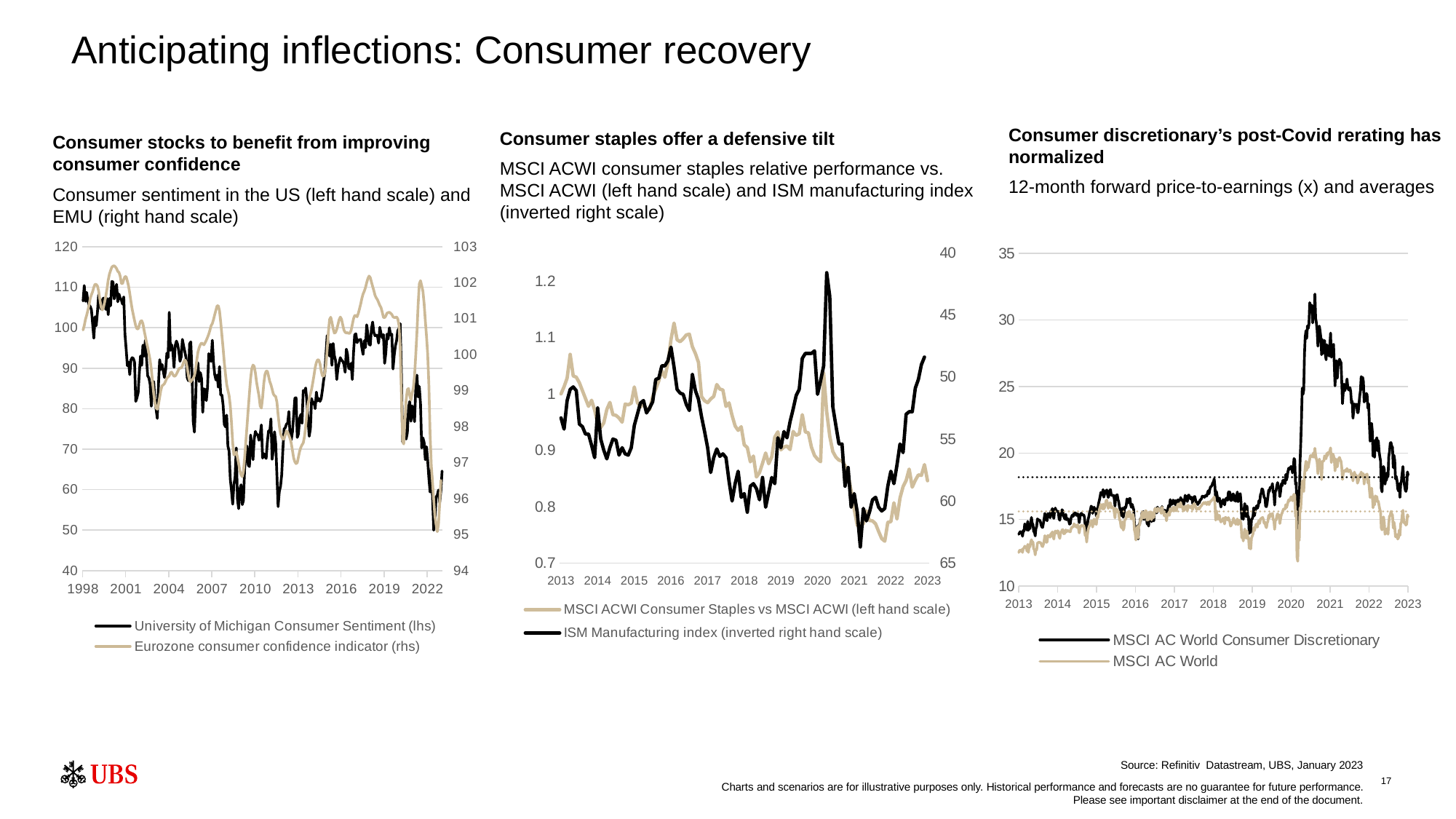

# Anticipating inflections: Consumer recovery
Consumer discretionary’s post-Covid rerating has normalized
12-month forward price-to-earnings (x) and averages
Consumer staples offer a defensive tilt
MSCI ACWI consumer staples relative performance vs. MSCI ACWI (left hand scale) and ISM manufacturing index (inverted right scale)
Consumer stocks to benefit from improving consumer confidence
Consumer sentiment in the US (left hand scale) and EMU (right hand scale)

### Chart

| Category | University of Michigan Consumer Sentiment (lhs) | Eurozone consumer confidence indicator (rhs) |
|---|---|---|
| 35814 | 106.6 | 100.6869 |
| 35845 | 110.4 | 100.8068 |
| 35873 | 106.5 | 100.9804 |
| 35904 | 108.7 | 101.0945 |
| 35934 | 106.5 | 101.2324 |
| 35965 | 105.6 | 101.384 |
| 35995 | 105.2 | 101.5706 |
| 36026 | 104.4 | 101.6641 |
| 36057 | 100.9 | 101.7531 |
| 36087 | 97.4 | 101.8749 |
| 36118 | 102.7 | 101.9554 |
| 36148 | 100.5 | 101.9495 |
| 36179 | 103.9 | 101.9063 |
| 36210 | 108.1 | 101.7705 |
| 36238 | 105.7 | 101.5427 |
| 36269 | 104.6 | 101.3278 |
| 36299 | 106.8 | 101.2425 |
| 36330 | 107.3 | 101.31 |
| 36360 | 106.0 | 101.4583 |
| 36391 | 104.5 | 101.6272 |
| 36422 | 107.2 | 101.8237 |
| 36452 | 103.2 | 102.0696 |
| 36483 | 107.2 | 102.2339 |
| 36513 | 105.4 | 102.3399 |
| 36544 | 111.4 | 102.43 |
| 36575 | 111.3 | 102.4596 |
| 36604 | 107.1 | 102.4692 |
| 36635 | 109.2 | 102.4382 |
| 36665 | 110.7 | 102.3916 |
| 36696 | 106.4 | 102.3146 |
| 36726 | 108.3 | 102.2867 |
| 36757 | 107.3 | 102.1802 |
| 36788 | 106.8 | 101.9791 |
| 36818 | 105.8 | 101.9731 |
| 36849 | 107.6 | 102.0856 |
| 36879 | 98.4 | 102.1706 |
| 36910 | 94.7 | 102.162 |
| 36941 | 90.6 | 102.0473 |
| 36969 | 91.5 | 101.9048 |
| 37000 | 88.4 | 101.6984 |
| 37030 | 92.0 | 101.4785 |
| 37061 | 92.6 | 101.2678 |
| 37091 | 92.4 | 101.107 |
| 37122 | 91.5 | 100.9451 |
| 37153 | 81.8 | 100.8006 |
| 37183 | 82.7 | 100.7195 |
| 37214 | 83.9 | 100.7157 |
| 37244 | 88.8 | 100.8237 |
| 37275 | 93.0 | 100.9274 |
| 37306 | 90.7 | 100.9431 |
| 37334 | 95.7 | 100.8615 |
| 37365 | 93.0 | 100.6736 |
| 37395 | 96.9 | 100.5105 |
| 37426 | 92.4 | 100.3369 |
| 37456 | 88.1 | 100.201 |
| 37487 | 87.6 | 100.0302 |
| 37518 | 86.1 | 99.8541 |
| 37548 | 80.6 | 99.5971 |
| 37579 | 84.2 | 99.2544 |
| 37609 | 86.7 | 98.9162 |
| 37640 | 82.4 | 98.6741 |
| 37671 | 79.9 | 98.5223 |
| 37699 | 77.6 | 98.4841 |
| 37730 | 86.0 | 98.6174 |
| 37760 | 92.1 | 98.8205 |
| 37791 | 89.7 | 99.0187 |
| 37821 | 90.9 | 99.1363 |
| 37852 | 89.3 | 99.1595 |
| 37883 | 87.7 | 99.1941 |
| 37913 | 89.6 | 99.2675 |
| 37944 | 93.7 | 99.3522 |
| 37974 | 92.6 | 99.3796 |
| 38005 | 103.8 | 99.4174 |
| 38036 | 94.4 | 99.4967 |
| 38065 | 95.8 | 99.5158 |
| 38096 | 94.2 | 99.4524 |
| 38126 | 90.2 | 99.402 |
| 38157 | 95.6 | 99.409 |
| 38187 | 96.7 | 99.4589 |
| 38218 | 95.9 | 99.5291 |
| 38249 | 94.2 | 99.5977 |
| 38279 | 91.7 | 99.6309 |
| 38310 | 92.8 | 99.6314 |
| 38340 | 97.1 | 99.6922 |
| 38371 | 95.5 | 99.7925 |
| 38402 | 94.1 | 99.8532 |
| 38430 | 92.6 | 99.8113 |
| 38461 | 87.7 | 99.6465 |
| 38491 | 86.9 | 99.423 |
| 38522 | 96.0 | 99.2799 |
| 38552 | 96.5 | 99.2469 |
| 38583 | 89.1 | 99.3005 |
| 38614 | 76.9 | 99.3387 |
| 38644 | 74.2 | 99.4183 |
| 38675 | 81.6 | 99.5713 |
| 38705 | 91.5 | 99.8416 |
| 38736 | 91.2 | 100.0739 |
| 38767 | 86.7 | 100.1963 |
| 38795 | 88.9 | 100.2791 |
| 38826 | 87.4 | 100.3249 |
| 38856 | 79.1 | 100.302 |
| 38887 | 84.9 | 100.2738 |
| 38917 | 84.7 | 100.3339 |
| 38948 | 82.0 | 100.4018 |
| 38979 | 85.4 | 100.4825 |
| 39009 | 93.6 | 100.5701 |
| 39040 | 92.1 | 100.683 |
| 39070 | 91.7 | 100.8056 |
| 39101 | 96.9 | 100.8626 |
| 39132 | 91.3 | 100.9748 |
| 39160 | 88.4 | 101.1111 |
| 39191 | 87.1 | 101.2382 |
| 39221 | 88.3 | 101.3588 |
| 39252 | 85.3 | 101.3554 |
| 39282 | 90.4 | 101.2194 |
| 39313 | 83.4 | 100.908 |
| 39344 | 83.4 | 100.5395 |
| 39374 | 80.9 | 100.1799 |
| 39405 | 76.1 | 99.7757 |
| 39435 | 75.5 | 99.4549 |
| 39466 | 78.4 | 99.1746 |
| 39497 | 70.8 | 99.013 |
| 39526 | 69.5 | 98.8671 |
| 39557 | 62.6 | 98.5856 |
| 39587 | 59.8 | 98.115 |
| 39618 | 56.4 | 97.5477 |
| 39648 | 61.2 | 97.215 |
| 39679 | 63.0 | 97.2352 |
| 39710 | 70.3 | 97.294 |
| 39740 | 57.6 | 97.1476 |
| 39771 | 55.3 | 96.9717 |
| 39801 | 60.1 | 96.7799 |
| 39832 | 61.2 | 96.6585 |
| 39863 | 56.3 | 96.6084 |
| 39891 | 57.3 | 96.7543 |
| 39922 | 65.1 | 97.1327 |
| 39952 | 68.7 | 97.5751 |
| 39983 | 70.8 | 98.0281 |
| 40013 | 66.0 | 98.4892 |
| 40044 | 65.7 | 98.9322 |
| 40075 | 73.5 | 99.3404 |
| 40105 | 70.6 | 99.6136 |
| 40136 | 67.4 | 99.712 |
| 40166 | 72.5 | 99.6745 |
| 40197 | 74.4 | 99.491 |
| 40228 | 73.6 | 99.2272 |
| 40256 | 73.6 | 99.0338 |
| 40287 | 72.2 | 98.857 |
| 40317 | 73.6 | 98.5737 |
| 40348 | 76.0 | 98.5178 |
| 40378 | 67.8 | 98.8029 |
| 40409 | 68.9 | 99.2039 |
| 40440 | 68.2 | 99.4534 |
| 40470 | 67.7 | 99.5398 |
| 40501 | 71.6 | 99.5445 |
| 40531 | 74.5 | 99.4104 |
| 40562 | 74.2 | 99.2571 |
| 40593 | 77.5 | 99.166 |
| 40621 | 67.5 | 99.0423 |
| 40652 | 69.8 | 98.9099 |
| 40682 | 74.3 | 98.8608 |
| 40713 | 71.5 | 98.8377 |
| 40743 | 63.7 | 98.6836 |
| 40774 | 55.8 | 98.3392 |
| 40805 | 59.5 | 98.0264 |
| 40835 | 60.8 | 97.8065 |
| 40866 | 63.7 | 97.7192 |
| 40896 | 69.9 | 97.6522 |
| 40927 | 75.0 | 97.6625 |
| 40958 | 75.3 | 97.7805 |
| 40987 | 76.2 | 97.8839 |
| 41018 | 76.4 | 97.8415 |
| 41048 | 79.3 | 97.7587 |
| 41079 | 73.2 | 97.671 |
| 41109 | 72.3 | 97.5394 |
| 41140 | 74.3 | 97.338 |
| 41171 | 78.3 | 97.1276 |
| 41201 | 82.6 | 97.0243 |
| 41232 | 82.7 | 96.9733 |
| 41262 | 72.9 | 96.9976 |
| 41293 | 73.8 | 97.1619 |
| 41324 | 77.6 | 97.3156 |
| 41352 | 78.6 | 97.4229 |
| 41383 | 76.4 | 97.4962 |
| 41413 | 84.5 | 97.5477 |
| 41444 | 84.1 | 97.7193 |
| 41474 | 85.1 | 97.9985 |
| 41505 | 82.1 | 98.3376 |
| 41536 | 77.5 | 98.6367 |
| 41566 | 73.2 | 98.7826 |
| 41597 | 75.1 | 98.9026 |
| 41627 | 82.5 | 99.0442 |
| 41658 | 81.2 | 99.2298 |
| 41689 | 81.6 | 99.4312 |
| 41717 | 80.0 | 99.6462 |
| 41748 | 84.1 | 99.7843 |
| 41778 | 81.9 | 99.8592 |
| 41809 | 82.5 | 99.8507 |
| 41839 | 81.8 | 99.7462 |
| 41870 | 82.5 | 99.5492 |
| 41901 | 84.6 | 99.4127 |
| 41931 | 86.9 | 99.4001 |
| 41962 | 88.8 | 99.4759 |
| 41992 | 93.6 | 99.7219 |
| 42023 | 98.1 | 100.1453 |
| 42054 | 95.4 | 100.6361 |
| 42082 | 93.0 | 100.9807 |
| 42113 | 95.9 | 101.0395 |
| 42143 | 90.7 | 100.8982 |
| 42174 | 96.1 | 100.7206 |
| 42204 | 93.1 | 100.5996 |
| 42235 | 91.9 | 100.6181 |
| 42266 | 87.2 | 100.7082 |
| 42296 | 90.0 | 100.8365 |
| 42327 | 91.3 | 100.9718 |
| 42357 | 92.6 | 101.0446 |
| 42388 | 92.0 | 100.9862 |
| 42419 | 91.7 | 100.8302 |
| 42448 | 91.0 | 100.6841 |
| 42479 | 89.0 | 100.623 |
| 42509 | 94.7 | 100.6033 |
| 42540 | 93.5 | 100.6107 |
| 42570 | 90.0 | 100.5928 |
| 42601 | 89.8 | 100.5972 |
| 42632 | 91.2 | 100.673 |
| 42662 | 87.2 | 100.8374 |
| 42693 | 93.8 | 100.9994 |
| 42723 | 98.2 | 101.0872 |
| 42754 | 98.5 | 101.089 |
| 42785 | 96.3 | 101.0534 |
| 42813 | 96.9 | 101.145 |
| 42844 | 97.0 | 101.2732 |
| 42874 | 97.1 | 101.4078 |
| 42905 | 95.0 | 101.5669 |
| 42935 | 93.4 | 101.683 |
| 42966 | 96.8 | 101.7632 |
| 42997 | 95.1 | 101.8611 |
| 43027 | 100.7 | 101.9962 |
| 43058 | 98.5 | 102.114 |
| 43088 | 95.9 | 102.1844 |
| 43119 | 95.7 | 102.1414 |
| 43150 | 99.7 | 102.0166 |
| 43178 | 101.4 | 101.8953 |
| 43209 | 98.8 | 101.7787 |
| 43239 | 98.0 | 101.6477 |
| 43270 | 98.2 | 101.5787 |
| 43300 | 97.9 | 101.5264 |
| 43331 | 96.2 | 101.4502 |
| 43362 | 100.1 | 101.3666 |
| 43392 | 98.6 | 101.3094 |
| 43423 | 97.5 | 101.1803 |
| 43453 | 98.3 | 101.0388 |
| 43484 | 91.2 | 101.028 |
| 43515 | 93.8 | 101.0788 |
| 43543 | 98.4 | 101.1543 |
| 43574 | 97.2 | 101.1694 |
| 43604 | 100.0 | 101.1773 |
| 43635 | 98.2 | 101.1508 |
| 43665 | 98.4 | 101.1202 |
| 43696 | 89.8 | 101.0535 |
| 43727 | 93.2 | 101.0333 |
| 43757 | 95.5 | 101.0321 |
| 43788 | 96.8 | 101.0489 |
| 43818 | 99.3 | 100.994 |
| 43849 | 99.8 | 100.8181 |
| 43880 | 101.0 | 100.2174 |
| 43909 | 89.1 | 98.9262 |
| 43940 | 71.8 | 97.6084 |
| 43970 | 72.3 | 97.5196 |
| 44001 | 78.1 | 98.1864 |
| 44031 | 72.5 | 98.7477 |
| 44062 | 74.1 | 99.0331 |
| 44093 | 80.4 | 99.0597 |
| 44123 | 81.8 | 98.864 |
| 44154 | 76.9 | 98.7362 |
| 44184 | 80.7 | 98.9219 |
| 44215 | 79.0 | 99.0804 |
| 44246 | 76.8 | 99.4082 |
| 44274 | 84.9 | 99.9861 |
| 44305 | 88.3 | 100.6261 |
| 44335 | 82.9 | 101.399 |
| 44366 | 85.5 | 101.9656 |
| 44396 | 81.2 | 102.0548 |
| 44427 | 70.3 | 101.9161 |
| 44458 | 72.8 | 101.764 |
| 44488 | 71.7 | 101.4226 |
| 44519 | 67.4 | 100.943 |
| 44549 | 70.6 | 100.5082 |
| 44580 | 67.2 | 100.0109 |
| 44611 | 62.8 | 99.1386 |
| 44639 | 59.4 | 97.784 |
| 44670 | 65.2 | 96.9172 |
| 44700 | 58.4 | 96.4481 |
| 44731 | 50.0 | 95.977 |
| 44761 | 51.5 | 95.5253 |
| 44792 | 58.2 | 95.2795 |
| 44823 | 58.6 | 95.0823 |
| 44853 | 59.9 | 95.2898 |
| 44884 | 56.8 | 95.8623 |
| 44914 | 59.7 | 96.5066 |
| 44945 | 64.6 | None |
|  | None | None |
|  | None | None |
|  | None | None |

### Chart

| Category | MSCI AC World Consumer Discretionary | MSCI AC World |  |  |
|---|---|---|---|---|
| 41291 | 13.885 | 12.521 | 18.177753346080323 | 15.624575525812624 |
| 41298 | 13.999 | 12.671 | 18.177753346080323 | 15.624575525812624 |
| 41305 | 14.091 | 12.706 | 18.177753346080323 | 15.624575525812624 |
| 41312 | 13.978 | 12.624 | 18.177753346080323 | 15.624575525812624 |
| 41319 | 14.058 | 12.741 | 18.177753346080323 | 15.624575525812624 |
| 41326 | 13.743 | 12.524 | 18.177753346080323 | 15.624575525812624 |
| 41333 | 14.188 | 12.84 | 18.177753346080323 | 15.624575525812624 |
| 41340 | 14.12 | 12.84 | 18.177753346080323 | 15.624575525812624 |
| 41347 | 14.664 | 12.996 | 18.177753346080323 | 15.624575525812624 |
| 41354 | 14.594 | 12.906 | 18.177753346080323 | 15.624575525812624 |
| 41361 | 14.612 | 12.939 | 18.177753346080323 | 15.624575525812624 |
| 41368 | 14.203 | 12.62 | 18.177753346080323 | 15.624575525812624 |
| 41375 | 14.866 | 13.134 | 18.177753346080323 | 15.624575525812624 |
| 41382 | 14.191 | 12.53 | 18.177753346080323 | 15.624575525812624 |
| 41389 | 14.576 | 13.096 | 18.177753346080323 | 15.624575525812624 |
| 41396 | 14.309 | 12.934 | 18.177753346080323 | 15.624575525812624 |
| 41403 | 14.73 | 13.312 | 18.177753346080323 | 15.624575525812624 |
| 41410 | 15.156 | 13.478 | 18.177753346080323 | 15.624575525812624 |
| 41417 | 14.726 | 13.284 | 18.177753346080323 | 15.624575525812624 |
| 41424 | 14.636 | 13.297 | 18.177753346080323 | 15.624575525812624 |
| 41431 | 14.073 | 12.77 | 18.177753346080323 | 15.624575525812624 |
| 41438 | 14.072 | 12.753 | 18.177753346080323 | 15.624575525812624 |
| 41445 | 13.771 | 12.346 | 18.177753346080323 | 15.624575525812624 |
| 41452 | 14.32 | 12.74 | 18.177753346080323 | 15.624575525812624 |
| 41459 | 14.476 | 12.723 | 18.177753346080323 | 15.624575525812624 |
| 41466 | 15.047 | 13.215 | 18.177753346080323 | 15.624575525812624 |
| 41473 | 14.994 | 13.267 | 18.177753346080323 | 15.624575525812624 |
| 41480 | 14.955 | 13.296 | 18.177753346080323 | 15.624575525812624 |
| 41487 | 14.95 | 13.276 | 18.177753346080323 | 15.624575525812624 |
| 41494 | 14.83 | 13.28 | 18.177753346080323 | 15.624575525812624 |
| 41501 | 14.564 | 13.174 | 18.177753346080323 | 15.624575525812624 |
| 41508 | 14.445 | 13.008 | 18.177753346080323 | 15.624575525812624 |
| 41515 | 14.402 | 12.965 | 18.177753346080323 | 15.624575525812624 |
| 41522 | 14.725 | 13.137 | 18.177753346080323 | 15.624575525812624 |
| 41529 | 15.06 | 13.406 | 18.177753346080323 | 15.624575525812624 |
| 41536 | 15.46 | 13.789 | 18.177753346080323 | 15.624575525812624 |
| 41543 | 15.183 | 13.489 | 18.177753346080323 | 15.624575525812624 |
| 41550 | 14.976 | 13.285 | 18.177753346080323 | 15.624575525812624 |
| 41557 | 14.914 | 13.317 | 18.177753346080323 | 15.624575525812624 |
| 41564 | 15.444 | 13.805 | 18.177753346080323 | 15.624575525812624 |
| 41571 | 15.434 | 13.777 | 18.177753346080323 | 15.624575525812624 |
| 41578 | 15.409 | 13.788 | 18.177753346080323 | 15.624575525812624 |
| 41585 | 15.131 | 13.675 | 18.177753346080323 | 15.624575525812624 |
| 41592 | 15.639 | 13.932 | 18.177753346080323 | 15.624575525812624 |
| 41599 | 15.453 | 13.892 | 18.177753346080323 | 15.624575525812624 |
| 41606 | 15.829 | 14.075 | 18.177753346080323 | 15.624575525812624 |
| 41613 | 15.267 | 13.719 | 18.177753346080323 | 15.624575525812624 |
| 41620 | 15.087 | 13.533 | 18.177753346080323 | 15.624575525812624 |
| 41627 | 15.651 | 14.0 | 18.177753346080323 | 15.624575525812624 |
| 41634 | 15.859 | 14.141 | 18.177753346080323 | 15.624575525812624 |
| 41641 | 15.69 | 13.976 | 18.177753346080323 | 15.624575525812624 |
| 41648 | 15.608 | 14.007 | 18.177753346080323 | 15.624575525812624 |
| 41655 | 15.624 | 14.153 | 18.177753346080323 | 15.624575525812624 |
| 41662 | 15.601 | 14.113 | 18.177753346080323 | 15.624575525812624 |
| 41669 | 15.058 | 13.704 | 18.177753346080323 | 15.624575525812624 |
| 41676 | 14.945 | 13.582 | 18.177753346080323 | 15.624575525812624 |
| 41683 | 15.394 | 13.99 | 18.177753346080323 | 15.624575525812624 |
| 41690 | 15.311 | 14.049 | 18.177753346080323 | 15.624575525812624 |
| 41697 | 15.739 | 14.209 | 18.177753346080323 | 15.624575525812624 |
| 41704 | 15.656 | 14.248 | 18.177753346080323 | 15.624575525812624 |
| 41711 | 15.274 | 13.953 | 18.177753346080323 | 15.624575525812624 |
| 41718 | 15.123 | 13.917 | 18.177753346080323 | 15.624575525812624 |
| 41725 | 15.03 | 14.006 | 18.177753346080323 | 15.624575525812624 |
| 41732 | 15.385 | 14.222 | 18.177753346080323 | 15.624575525812624 |
| 41739 | 14.984 | 14.072 | 18.177753346080323 | 15.624575525812624 |
| 41746 | 15.059 | 14.18 | 18.177753346080323 | 15.624575525812624 |
| 41753 | 15.062 | 14.16 | 18.177753346080323 | 15.624575525812624 |
| 41760 | 14.9 | 14.136 | 18.177753346080323 | 15.624575525812624 |
| 41767 | 14.658 | 14.094 | 18.177753346080323 | 15.624575525812624 |
| 41774 | 14.683 | 14.076 | 18.177753346080323 | 15.624575525812624 |
| 41781 | 15.089 | 14.289 | 18.177753346080323 | 15.624575525812624 |
| 41788 | 15.245 | 14.405 | 18.177753346080323 | 15.624575525812624 |
| 41795 | 15.343 | 14.441 | 18.177753346080323 | 15.624575525812624 |
| 41802 | 15.244 | 14.432 | 18.177753346080323 | 15.624575525812624 |
| 41809 | 15.462 | 14.68 | 18.177753346080323 | 15.624575525812624 |
| 41816 | 15.481 | 14.561 | 18.177753346080323 | 15.624575525812624 |
| 41823 | 15.501 | 14.585 | 18.177753346080323 | 15.624575525812624 |
| 41830 | 15.323 | 14.422 | 18.177753346080323 | 15.624575525812624 |
| 41837 | 15.312 | 14.439 | 18.177753346080323 | 15.624575525812624 |
| 41844 | 15.432 | 14.618 | 18.177753346080323 | 15.624575525812624 |
| 41851 | 15.23 | 14.32 | 18.177753346080323 | 15.624575525812624 |
| 41858 | 14.764 | 13.99 | 18.177753346080323 | 15.624575525812624 |
| 41865 | 15.157 | 14.307 | 18.177753346080323 | 15.624575525812624 |
| 41872 | 15.423 | 14.508 | 18.177753346080323 | 15.624575525812624 |
| 41879 | 15.467 | 14.558 | 18.177753346080323 | 15.624575525812624 |
| 41886 | 15.341 | 14.529 | 18.177753346080323 | 15.624575525812624 |
| 41893 | 15.35 | 14.508 | 18.177753346080323 | 15.624575525812624 |
| 41900 | 15.362 | 14.549 | 18.177753346080323 | 15.624575525812624 |
| 41907 | 15.18 | 14.295 | 18.177753346080323 | 15.624575525812624 |
| 41914 | 14.579 | 13.79 | 18.177753346080323 | 15.624575525812624 |
| 41921 | 14.677 | 13.945 | 18.177753346080323 | 15.624575525812624 |
| 41928 | 14.056 | 13.303 | 18.177753346080323 | 15.624575525812624 |
| 41935 | 14.636 | 13.856 | 18.177753346080323 | 15.624575525812624 |
| 41942 | 15.02 | 14.233 | 18.177753346080323 | 15.624575525812624 |
| 41949 | 15.254 | 14.435 | 18.177753346080323 | 15.624575525812624 |
| 41956 | 15.557 | 14.569 | 18.177753346080323 | 15.624575525812624 |
| 41963 | 15.714 | 14.652 | 18.177753346080323 | 15.624575525812624 |
| 41970 | 16.006 | 14.908 | 18.177753346080323 | 15.624575525812624 |
| 41977 | 15.938 | 14.867 | 18.177753346080323 | 15.624575525812624 |
| 41984 | 15.464 | 14.434 | 18.177753346080323 | 15.624575525812624 |
| 41991 | 15.705 | 14.898 | 18.177753346080323 | 15.624575525812624 |
| 41998 | 15.93 | 15.03 | 18.177753346080323 | 15.624575525812624 |
| 42005 | 15.701 | 14.669 | 18.177753346080323 | 15.624575525812624 |
| 42012 | 15.775 | 14.856 | 18.177753346080323 | 15.624575525812624 |
| 42019 | 15.261 | 14.622 | 18.177753346080323 | 15.624575525812624 |
| 42026 | 15.841 | 15.273 | 18.177753346080323 | 15.624575525812624 |
| 42033 | 15.809 | 15.133 | 18.177753346080323 | 15.624575525812624 |
| 42040 | 16.21 | 15.495 | 18.177753346080323 | 15.624575525812624 |
| 42047 | 16.463 | 15.746 | 18.177753346080323 | 15.624575525812624 |
| 42054 | 16.712 | 15.941 | 18.177753346080323 | 15.624575525812624 |
| 42061 | 17.039 | 16.135 | 18.177753346080323 | 15.624575525812624 |
| 42068 | 16.845 | 15.902 | 18.177753346080323 | 15.624575525812624 |
| 42075 | 16.914 | 15.803 | 18.177753346080323 | 15.624575525812624 |
| 42082 | 17.251 | 16.157 | 18.177753346080323 | 15.624575525812624 |
| 42089 | 16.686 | 15.793 | 18.177753346080323 | 15.624575525812624 |
| 42096 | 16.903 | 15.895 | 18.177753346080323 | 15.624575525812624 |
| 42103 | 17.1 | 16.139 | 18.177753346080323 | 15.624575525812624 |
| 42110 | 17.167 | 16.416 | 18.177753346080323 | 15.624575525812624 |
| 42117 | 17.22 | 16.466 | 18.177753346080323 | 15.624575525812624 |
| 42124 | 16.857 | 16.159 | 18.177753346080323 | 15.624575525812624 |
| 42131 | 16.66 | 15.841 | 18.177753346080323 | 15.624575525812624 |
| 42138 | 16.849 | 16.149 | 18.177753346080323 | 15.624575525812624 |
| 42145 | 17.196 | 16.248 | 18.177753346080323 | 15.624575525812624 |
| 42152 | 17.246 | 16.255 | 18.177753346080323 | 15.624575525812624 |
| 42159 | 16.817 | 15.868 | 18.177753346080323 | 15.624575525812624 |
| 42166 | 16.824 | 15.98 | 18.177753346080323 | 15.624575525812624 |
| 42173 | 16.803 | 15.881 | 18.177753346080323 | 15.624575525812624 |
| 42180 | 16.821 | 15.845 | 18.177753346080323 | 15.624575525812624 |
| 42187 | 16.554 | 15.526 | 18.177753346080323 | 15.624575525812624 |
| 42194 | 16.017 | 15.124 | 18.177753346080323 | 15.624575525812624 |
| 42201 | 16.781 | 15.827 | 18.177753346080323 | 15.624575525812624 |
| 42208 | 16.824 | 15.694 | 18.177753346080323 | 15.624575525812624 |
| 42215 | 16.864 | 15.75 | 18.177753346080323 | 15.624575525812624 |
| 42222 | 16.512 | 15.565 | 18.177753346080323 | 15.624575525812624 |
| 42229 | 16.327 | 15.47 | 18.177753346080323 | 15.624575525812624 |
| 42236 | 15.949 | 15.0 | 18.177753346080323 | 15.624575525812624 |
| 42243 | 15.778 | 14.903 | 18.177753346080323 | 15.624575525812624 |
| 42250 | 15.383 | 14.483 | 18.177753346080323 | 15.624575525812624 |
| 42257 | 15.283 | 14.354 | 18.177753346080323 | 15.624575525812624 |
| 42264 | 15.858 | 14.827 | 18.177753346080323 | 15.624575525812624 |
| 42271 | 15.173 | 14.21 | 18.177753346080323 | 15.624575525812624 |
| 42278 | 15.437 | 14.355 | 18.177753346080323 | 15.624575525812624 |
| 42285 | 15.928 | 14.982 | 18.177753346080323 | 15.624575525812624 |
| 42292 | 15.863 | 14.993 | 18.177753346080323 | 15.624575525812624 |
| 42299 | 16.038 | 15.119 | 18.177753346080323 | 15.624575525812624 |
| 42306 | 16.548 | 15.532 | 18.177753346080323 | 15.624575525812624 |
| 42313 | 16.382 | 15.439 | 18.177753346080323 | 15.624575525812624 |
| 42320 | 16.25 | 15.194 | 18.177753346080323 | 15.624575525812624 |
| 42327 | 16.55 | 15.634 | 18.177753346080323 | 15.624575525812624 |
| 42334 | 16.59 | 15.526 | 18.177753346080323 | 15.624575525812624 |
| 42341 | 16.13 | 15.186 | 18.177753346080323 | 15.624575525812624 |
| 42348 | 15.914 | 15.039 | 18.177753346080323 | 15.624575525812624 |
| 42355 | 16.142 | 15.232 | 18.177753346080323 | 15.624575525812624 |
| 42362 | 15.942 | 15.399 | 18.177753346080323 | 15.624575525812624 |
| 42369 | 15.769 | 15.125 | 18.177753346080323 | 15.624575525812624 |
| 42376 | 14.706 | 14.209 | 18.177753346080323 | 15.624575525812624 |
| 42383 | 14.213 | 13.985 | 18.177753346080323 | 15.624575525812624 |
| 42390 | 14.101 | 13.458 | 18.177753346080323 | 15.624575525812624 |
| 42397 | 14.465 | 14.21 | 18.177753346080323 | 15.624575525812624 |
| 42404 | 14.477 | 14.461 | 18.177753346080323 | 15.624575525812624 |
| 42411 | 13.541 | 13.609 | 18.177753346080323 | 15.624575525812624 |
| 42418 | 14.603 | 14.545 | 18.177753346080323 | 15.624575525812624 |
| 42425 | 14.647 | 14.563 | 18.177753346080323 | 15.624575525812624 |
| 42432 | 15.058 | 15.016 | 18.177753346080323 | 15.624575525812624 |
| 42439 | 14.937 | 14.974 | 18.177753346080323 | 15.624575525812624 |
| 42446 | 15.489 | 15.449 | 18.177753346080323 | 15.624575525812624 |
| 42453 | 15.101 | 15.122 | 18.177753346080323 | 15.624575525812624 |
| 42460 | 15.603 | 15.555 | 18.177753346080323 | 15.624575525812624 |
| 42467 | 14.999 | 15.111 | 18.177753346080323 | 15.624575525812624 |
| 42474 | 15.434 | 15.585 | 18.177753346080323 | 15.624575525812624 |
| 42481 | 15.417 | 15.663 | 18.177753346080323 | 15.624575525812624 |
| 42488 | 15.281 | 15.618 | 18.177753346080323 | 15.624575525812624 |
| 42495 | 14.667 | 14.943 | 18.177753346080323 | 15.624575525812624 |
| 42502 | 14.797 | 15.106 | 18.177753346080323 | 15.624575525812624 |
| 42509 | 14.509 | 14.976 | 18.177753346080323 | 15.624575525812624 |
| 42516 | 15.335 | 15.574 | 18.177753346080323 | 15.624575525812624 |
| 42523 | 15.279 | 15.407 | 18.177753346080323 | 15.624575525812624 |
| 42530 | 15.263 | 15.535 | 18.177753346080323 | 15.624575525812624 |
| 42537 | 14.836 | 14.978 | 18.177753346080323 | 15.624575525812624 |
| 42544 | 15.272 | 15.51 | 18.177753346080323 | 15.624575525812624 |
| 42551 | 15.09 | 15.516 | 18.177753346080323 | 15.624575525812624 |
| 42558 | 14.893 | 15.14 | 18.177753346080323 | 15.624575525812624 |
| 42565 | 15.548 | 15.712 | 18.177753346080323 | 15.624575525812624 |
| 42572 | 15.825 | 15.826 | 18.177753346080323 | 15.624575525812624 |
| 42579 | 15.831 | 15.792 | 18.177753346080323 | 15.624575525812624 |
| 42586 | 15.499 | 15.567 | 18.177753346080323 | 15.624575525812624 |
| 42593 | 15.93 | 15.843 | 18.177753346080323 | 15.624575525812624 |
| 42600 | 15.786 | 15.846 | 18.177753346080323 | 15.624575525812624 |
| 42607 | 15.683 | 15.662 | 18.177753346080323 | 15.624575525812624 |
| 42614 | 15.709 | 15.644 | 18.177753346080323 | 15.624575525812624 |
| 42621 | 15.822 | 15.796 | 18.177753346080323 | 15.624575525812624 |
| 42628 | 15.535 | 15.458 | 18.177753346080323 | 15.624575525812624 |
| 42635 | 15.973 | 15.933 | 18.177753346080323 | 15.624575525812624 |
| 42642 | 15.664 | 15.634 | 18.177753346080323 | 15.624575525812624 |
| 42649 | 15.671 | 15.507 | 18.177753346080323 | 15.624575525812624 |
| 42656 | 15.521 | 15.283 | 18.177753346080323 | 15.624575525812624 |
| 42663 | 15.704 | 15.46 | 18.177753346080323 | 15.624575525812624 |
| 42670 | 15.566 | 15.373 | 18.177753346080323 | 15.624575525812624 |
| 42677 | 15.207 | 14.912 | 18.177753346080323 | 15.624575525812624 |
| 42684 | 15.383 | 15.324 | 18.177753346080323 | 15.624575525812624 |
| 42691 | 15.85 | 15.387 | 18.177753346080323 | 15.624575525812624 |
| 42698 | 16.066 | 15.516 | 18.177753346080323 | 15.624575525812624 |
| 42705 | 15.771 | 15.31 | 18.177753346080323 | 15.624575525812624 |
| 42712 | 16.496 | 15.819 | 18.177753346080323 | 15.624575525812624 |
| 42719 | 16.099 | 15.595 | 18.177753346080323 | 15.624575525812624 |
| 42726 | 16.29 | 15.77 | 18.177753346080323 | 15.624575525812624 |
| 42733 | 16.163 | 15.683 | 18.177753346080323 | 15.624575525812624 |
| 42740 | 16.457 | 15.943 | 18.177753346080323 | 15.624575525812624 |
| 42747 | 16.369 | 15.832 | 18.177753346080323 | 15.624575525812624 |
| 42754 | 16.16 | 15.656 | 18.177753346080323 | 15.624575525812624 |
| 42761 | 16.422 | 15.93 | 18.177753346080323 | 15.624575525812624 |
| 42768 | 15.988 | 15.652 | 18.177753346080323 | 15.624575525812624 |
| 42775 | 16.123 | 15.817 | 18.177753346080323 | 15.624575525812624 |
| 42782 | 16.476 | 16.151 | 18.177753346080323 | 15.624575525812624 |
| 42789 | 16.477 | 16.161 | 18.177753346080323 | 15.624575525812624 |
| 42796 | 16.371 | 16.104 | 18.177753346080323 | 15.624575525812624 |
| 42803 | 16.326 | 15.927 | 18.177753346080323 | 15.624575525812624 |
| 42810 | 16.655 | 16.286 | 18.177753346080323 | 15.624575525812624 |
| 42817 | 16.333 | 15.957 | 18.177753346080323 | 15.624575525812624 |
| 42824 | 16.507 | 16.021 | 18.177753346080323 | 15.624575525812624 |
| 42831 | 16.199 | 15.779 | 18.177753346080323 | 15.624575525812624 |
| 42838 | 16.125 | 15.665 | 18.177753346080323 | 15.624575525812624 |
| 42845 | 16.373 | 15.725 | 18.177753346080323 | 15.624575525812624 |
| 42852 | 16.825 | 15.992 | 18.177753346080323 | 15.624575525812624 |
| 42859 | 16.532 | 15.877 | 18.177753346080323 | 15.624575525812624 |
| 42866 | 16.737 | 16.023 | 18.177753346080323 | 15.624575525812624 |
| 42873 | 16.353 | 15.665 | 18.177753346080323 | 15.624575525812624 |
| 42880 | 16.806 | 16.08 | 18.177753346080323 | 15.624575525812624 |
| 42887 | 16.84 | 15.98 | 18.177753346080323 | 15.624575525812624 |
| 42894 | 16.693 | 15.985 | 18.177753346080323 | 15.624575525812624 |
| 42901 | 16.556 | 15.882 | 18.177753346080323 | 15.624575525812624 |
| 42908 | 16.685 | 16.0 | 18.177753346080323 | 15.624575525812624 |
| 42915 | 16.632 | 16.036 | 18.177753346080323 | 15.624575525812624 |
| 42922 | 16.215 | 15.749 | 18.177753346080323 | 15.624575525812624 |
| 42929 | 16.596 | 16.086 | 18.177753346080323 | 15.624575525812624 |
| 42936 | 16.711 | 16.197 | 18.177753346080323 | 15.624575525812624 |
| 42943 | 16.728 | 16.129 | 18.177753346080323 | 15.624575525812624 |
| 42950 | 16.479 | 15.966 | 18.177753346080323 | 15.624575525812624 |
| 42957 | 16.282 | 15.775 | 18.177753346080323 | 15.624575525812624 |
| 42964 | 16.291 | 15.787 | 18.177753346080323 | 15.624575525812624 |
| 42971 | 16.121 | 15.766 | 18.177753346080323 | 15.624575525812624 |
| 42978 | 16.316 | 15.894 | 18.177753346080323 | 15.624575525812624 |
| 42985 | 16.264 | 15.786 | 18.177753346080323 | 15.624575525812624 |
| 42992 | 16.455 | 15.912 | 18.177753346080323 | 15.624575525812624 |
| 42999 | 16.504 | 15.997 | 18.177753346080323 | 15.624575525812624 |
| 43006 | 16.578 | 16.054 | 18.177753346080323 | 15.624575525812624 |
| 43013 | 16.766 | 16.151 | 18.177753346080323 | 15.624575525812624 |
| 43020 | 16.7 | 16.214 | 18.177753346080323 | 15.624575525812624 |
| 43027 | 16.75 | 16.279 | 18.177753346080323 | 15.624575525812624 |
| 43034 | 16.673 | 16.194 | 18.177753346080323 | 15.624575525812624 |
| 43041 | 16.775 | 16.287 | 18.177753346080323 | 15.624575525812624 |
| 43048 | 16.824 | 16.287 | 18.177753346080323 | 15.624575525812624 |
| 43055 | 16.76 | 16.122 | 18.177753346080323 | 15.624575525812624 |
| 43062 | 17.006 | 16.274 | 18.177753346080323 | 15.624575525812624 |
| 43069 | 17.166 | 16.323 | 18.177753346080323 | 15.624575525812624 |
| 43076 | 16.934 | 16.119 | 18.177753346080323 | 15.624575525812624 |
| 43083 | 17.244 | 16.268 | 18.177753346080323 | 15.624575525812624 |
| 43090 | 17.45 | 16.363 | 18.177753346080323 | 15.624575525812624 |
| 43097 | 17.481 | 16.398 | 18.177753346080323 | 15.624575525812624 |
| 43104 | 17.561 | 16.478 | 18.177753346080323 | 15.624575525812624 |
| 43111 | 17.756 | 16.508 | 18.177753346080323 | 15.624575525812624 |
| 43118 | 17.823 | 16.604 | 18.177753346080323 | 15.624575525812624 |
| 43125 | 18.061 | 16.696 | 18.177753346080323 | 15.624575525812624 |
| 43132 | 17.471 | 16.222 | 18.177753346080323 | 15.624575525812624 |
| 43139 | 16.407 | 14.955 | 18.177753346080323 | 15.624575525812624 |
| 43146 | 17.113 | 15.659 | 18.177753346080323 | 15.624575525812624 |
| 43153 | 16.787 | 15.366 | 18.177753346080323 | 15.624575525812624 |
| 43160 | 16.354 | 15.018 | 18.177753346080323 | 15.624575525812624 |
| 43167 | 16.435 | 15.29 | 18.177753346080323 | 15.624575525812624 |
| 43174 | 16.617 | 15.313 | 18.177753346080323 | 15.624575525812624 |
| 43181 | 16.28 | 14.964 | 18.177753346080323 | 15.624575525812624 |
| 43188 | 15.942 | 14.816 | 18.177753346080323 | 15.624575525812624 |
| 43195 | 16.383 | 14.945 | 18.177753346080323 | 15.624575525812624 |
| 43202 | 16.176 | 14.888 | 18.177753346080323 | 15.624575525812624 |
| 43209 | 16.496 | 15.099 | 18.177753346080323 | 15.624575525812624 |
| 43216 | 16.455 | 14.955 | 18.177753346080323 | 15.624575525812624 |
| 43223 | 16.098 | 14.669 | 18.177753346080323 | 15.624575525812624 |
| 43230 | 16.47 | 15.168 | 18.177753346080323 | 15.624575525812624 |
| 43237 | 16.584 | 15.114 | 18.177753346080323 | 15.624575525812624 |
| 43244 | 16.623 | 15.037 | 18.177753346080323 | 15.624575525812624 |
| 43251 | 16.449 | 14.969 | 18.177753346080323 | 15.624575525812624 |
| 43258 | 17.042 | 15.146 | 18.177753346080323 | 15.624575525812624 |
| 43265 | 17.097 | 14.995 | 18.177753346080323 | 15.624575525812624 |
| 43272 | 17.039 | 14.834 | 18.177753346080323 | 15.624575525812624 |
| 43279 | 16.441 | 14.503 | 18.177753346080323 | 15.624575525812624 |
| 43286 | 16.429 | 14.591 | 18.177753346080323 | 15.624575525812624 |
| 43293 | 16.759 | 14.752 | 18.177753346080323 | 15.624575525812624 |
| 43300 | 16.916 | 14.866 | 18.177753346080323 | 15.624575525812624 |
| 43307 | 16.92 | 15.103 | 18.177753346080323 | 15.624575525812624 |
| 43314 | 16.413 | 14.753 | 18.177753346080323 | 15.624575525812624 |
| 43321 | 16.783 | 14.901 | 18.177753346080323 | 15.624575525812624 |
| 43328 | 16.37 | 14.637 | 18.177753346080323 | 15.624575525812624 |
| 43335 | 16.682 | 14.822 | 18.177753346080323 | 15.624575525812624 |
| 43342 | 17.068 | 15.042 | 18.177753346080323 | 15.624575525812624 |
| 43349 | 16.339 | 14.613 | 18.177753346080323 | 15.624575525812624 |
| 43356 | 16.681 | 14.758 | 18.177753346080323 | 15.624575525812624 |
| 43363 | 16.888 | 14.956 | 18.177753346080323 | 15.624575525812624 |
| 43370 | 16.943 | 14.891 | 18.177753346080323 | 15.624575525812624 |
| 43377 | 16.294 | 14.672 | 18.177753346080323 | 15.624575525812624 |
| 43384 | 15.05 | 13.628 | 18.177753346080323 | 15.624575525812624 |
| 43391 | 15.566 | 13.96 | 18.177753346080323 | 15.624575525812624 |
| 43398 | 15.011 | 13.388 | 18.177753346080323 | 15.624575525812624 |
| 43405 | 15.768 | 13.961 | 18.177753346080323 | 15.624575525812624 |
| 43412 | 16.2 | 14.283 | 18.177753346080323 | 15.624575525812624 |
| 43419 | 15.478 | 13.768 | 18.177753346080323 | 15.624575525812624 |
| 43426 | 15.203 | 13.59 | 18.177753346080323 | 15.624575525812624 |
| 43433 | 16.015 | 14.144 | 18.177753346080323 | 15.624575525812624 |
| 43440 | 15.236 | 13.613 | 18.177753346080323 | 15.624575525812624 |
| 43447 | 15.209 | 13.666 | 18.177753346080323 | 15.624575525812624 |
| 43454 | 13.955 | 12.825 | 18.177753346080323 | 15.624575525812624 |
| 43461 | 14.658 | 13.283 | 18.177753346080323 | 15.624575525812624 |
| 43468 | 14.03 | 12.788 | 18.177753346080323 | 15.624575525812624 |
| 43475 | 15.025 | 13.603 | 18.177753346080323 | 15.624575525812624 |
| 43482 | 15.054 | 13.761 | 18.177753346080323 | 15.624575525812624 |
| 43489 | 15.228 | 13.917 | 18.177753346080323 | 15.624575525812624 |
| 43496 | 15.878 | 14.383 | 18.177753346080323 | 15.624575525812624 |
| 43503 | 15.29 | 14.163 | 18.177753346080323 | 15.624575525812624 |
| 43510 | 15.644 | 14.409 | 18.177753346080323 | 15.624575525812624 |
| 43517 | 15.896 | 14.614 | 18.177753346080323 | 15.624575525812624 |
| 43524 | 16.035 | 14.67 | 18.177753346080323 | 15.624575525812624 |
| 43531 | 15.847 | 14.43 | 18.177753346080323 | 15.624575525812624 |
| 43538 | 16.033 | 14.782 | 18.177753346080323 | 15.624575525812624 |
| 43545 | 16.427 | 14.931 | 18.177753346080323 | 15.624575525812624 |
| 43552 | 16.266 | 14.704 | 18.177753346080323 | 15.624575525812624 |
| 43559 | 16.858 | 15.033 | 18.177753346080323 | 15.624575525812624 |
| 43566 | 16.984 | 15.078 | 18.177753346080323 | 15.624575525812624 |
| 43573 | 17.301 | 15.125 | 18.177753346080323 | 15.624575525812624 |
| 43580 | 17.27 | 15.154 | 18.177753346080323 | 15.624575525812624 |
| 43587 | 16.99 | 14.988 | 18.177753346080323 | 15.624575525812624 |
| 43594 | 16.641 | 14.711 | 18.177753346080323 | 15.624575525812624 |
| 43601 | 16.635 | 14.81 | 18.177753346080323 | 15.624575525812624 |
| 43608 | 15.998 | 14.513 | 18.177753346080323 | 15.624575525812624 |
| 43615 | 15.968 | 14.383 | 18.177753346080323 | 15.624575525812624 |
| 43622 | 16.25 | 14.726 | 18.177753346080323 | 15.624575525812624 |
| 43629 | 16.686 | 14.873 | 18.177753346080323 | 15.624575525812624 |
| 43636 | 17.212 | 15.319 | 18.177753346080323 | 15.624575525812624 |
| 43643 | 17.105 | 15.116 | 18.177753346080323 | 15.624575525812624 |
| 43650 | 17.402 | 15.432 | 18.177753346080323 | 15.624575525812624 |
| 43657 | 17.43 | 15.376 | 18.177753346080323 | 15.624575525812624 |
| 43664 | 17.393 | 15.253 | 18.177753346080323 | 15.624575525812624 |
| 43671 | 17.699 | 15.464 | 18.177753346080323 | 15.624575525812624 |
| 43678 | 17.056 | 15.002 | 18.177753346080323 | 15.624575525812624 |
| 43685 | 17.006 | 14.939 | 18.177753346080323 | 15.624575525812624 |
| 43692 | 16.086 | 14.265 | 18.177753346080323 | 15.624575525812624 |
| 43699 | 17.132 | 14.974 | 18.177753346080323 | 15.624575525812624 |
| 43706 | 17.191 | 14.962 | 18.177753346080323 | 15.624575525812624 |
| 43713 | 17.552 | 15.273 | 18.177753346080323 | 15.624575525812624 |
| 43720 | 17.781 | 15.425 | 18.177753346080323 | 15.624575525812624 |
| 43727 | 17.453 | 15.366 | 18.177753346080323 | 15.624575525812624 |
| 43734 | 17.421 | 15.313 | 18.177753346080323 | 15.624575525812624 |
| 43741 | 16.721 | 14.7 | 18.177753346080323 | 15.624575525812624 |
| 43748 | 17.109 | 15.069 | 18.177753346080323 | 15.624575525812624 |
| 43755 | 17.701 | 15.363 | 18.177753346080323 | 15.624575525812624 |
| 43762 | 17.538 | 15.479 | 18.177753346080323 | 15.624575525812624 |
| 43769 | 17.946 | 15.653 | 18.177753346080323 | 15.624575525812624 |
| 43776 | 17.947 | 15.796 | 18.177753346080323 | 15.624575525812624 |
| 43783 | 17.782 | 15.786 | 18.177753346080323 | 15.624575525812624 |
| 43790 | 17.703 | 15.789 | 18.177753346080323 | 15.624575525812624 |
| 43797 | 18.395 | 16.12 | 18.177753346080323 | 15.624575525812624 |
| 43804 | 17.969 | 15.899 | 18.177753346080323 | 15.624575525812624 |
| 43811 | 18.299 | 16.111 | 18.177753346080323 | 15.624575525812624 |
| 43818 | 18.647 | 16.324 | 18.177753346080323 | 15.624575525812624 |
| 43825 | 18.867 | 16.489 | 18.177753346080323 | 15.624575525812624 |
| 43832 | 18.772 | 16.406 | 18.177753346080323 | 15.624575525812624 |
| 43839 | 18.903 | 16.526 | 18.177753346080323 | 15.624575525812624 |
| 43846 | 18.986 | 16.702 | 18.177753346080323 | 15.624575525812624 |
| 43853 | 18.917 | 16.674 | 18.177753346080323 | 15.624575525812624 |
| 43860 | 18.504 | 16.404 | 18.177753346080323 | 15.624575525812624 |
| 43867 | 18.884 | 16.751 | 18.177753346080323 | 15.624575525812624 |
| 43874 | 19.582 | 16.899 | 18.177753346080323 | 15.624575525812624 |
| 43881 | 19.501 | 16.835 | 18.177753346080323 | 15.624575525812624 |
| 43888 | 17.638 | 15.236 | 18.177753346080323 | 15.624575525812624 |
| 43895 | 17.787 | 15.633 | 18.177753346080323 | 15.624575525812624 |
| 43902 | 14.039 | 12.174 | 18.177753346080323 | 15.624575525812624 |
| 43909 | 13.675 | 11.866 | 18.177753346080323 | 15.624575525812624 |
| 43916 | 17.173 | 14.202 | 18.177753346080323 | 15.624575525812624 |
| 43923 | 15.851 | 13.421 | 18.177753346080323 | 15.624575525812624 |
| 43930 | 19.217 | 15.892 | 18.177753346080323 | 15.624575525812624 |
| 43937 | 20.656 | 15.768 | 18.177753346080323 | 15.624575525812624 |
| 43944 | 22.582 | 16.853 | 18.177753346080323 | 15.624575525812624 |
| 43951 | 24.88 | 17.899 | 18.177753346080323 | 15.624575525812624 |
| 43958 | 24.408 | 17.234 | 18.177753346080323 | 15.624575525812624 |
| 43965 | 24.734 | 17.11 | 18.177753346080323 | 15.624575525812624 |
| 43972 | 27.411 | 18.273 | 18.177753346080323 | 15.624575525812624 |
| 43979 | 28.72 | 18.917 | 18.177753346080323 | 15.624575525812624 |
| 43986 | 29.199 | 19.387 | 18.177753346080323 | 15.624575525812624 |
| 43993 | 28.62 | 18.697 | 18.177753346080323 | 15.624575525812624 |
| 44000 | 29.573 | 19.284 | 18.177753346080323 | 15.624575525812624 |
| 44007 | 29.364 | 18.891 | 18.177753346080323 | 15.624575525812624 |
| 44014 | 29.658 | 19.245 | 18.177753346080323 | 15.624575525812624 |
| 44021 | 31.303 | 19.512 | 18.177753346080323 | 15.624575525812624 |
| 44028 | 31.064 | 19.796 | 18.177753346080323 | 15.624575525812624 |
| 44035 | 31.122 | 19.829 | 18.177753346080323 | 15.624575525812624 |
| 44042 | 31.092 | 19.797 | 18.177753346080323 | 15.624575525812624 |
| 44049 | 29.787 | 19.701 | 18.177753346080323 | 15.624575525812624 |
| 44056 | 30.677 | 20.01 | 18.177753346080323 | 15.624575525812624 |
| 44063 | 30.29 | 19.679 | 18.177753346080323 | 15.624575525812624 |
| 44070 | 31.952 | 20.36 | 18.177753346080323 | 15.624575525812624 |
| 44077 | 30.139 | 19.827 | 18.177753346080323 | 15.624575525812624 |
| 44084 | 29.783 | 19.534 | 18.177753346080323 | 15.624575525812624 |
| 44091 | 29.217 | 19.32 | 18.177753346080323 | 15.624575525812624 |
| 44098 | 28.033 | 18.439 | 18.177753346080323 | 15.624575525812624 |
| 44105 | 29.014 | 19.089 | 18.177753346080323 | 15.624575525812624 |
| 44112 | 29.544 | 19.544 | 18.177753346080323 | 15.624575525812624 |
| 44119 | 29.136 | 19.274 | 18.177753346080323 | 15.624575525812624 |
| 44126 | 28.678 | 19.185 | 18.177753346080323 | 15.624575525812624 |
| 44133 | 27.393 | 18.002 | 18.177753346080323 | 15.624575525812624 |
| 44140 | 28.535 | 19.364 | 18.177753346080323 | 15.624575525812624 |
| 44147 | 27.5 | 19.391 | 18.177753346080323 | 15.624575525812624 |
| 44154 | 27.653 | 19.396 | 18.177753346080323 | 15.624575525812624 |
| 44161 | 28.465 | 19.787 | 18.177753346080323 | 15.624575525812624 |
| 44168 | 27.393 | 19.752 | 18.177753346080323 | 15.624575525812624 |
| 44175 | 27.013 | 19.57 | 18.177753346080323 | 15.624575525812624 |
| 44182 | 28.148 | 19.988 | 18.177753346080323 | 15.624575525812624 |
| 44189 | 27.424 | 19.8 | 18.177753346080323 | 15.624575525812624 |
| 44196 | 28.025 | 20.046 | 18.177753346080323 | 15.624575525812624 |
| 44203 | 27.29 | 20.03 | 18.177753346080323 | 15.624575525812624 |
| 44210 | 28.065 | 20.139 | 18.177753346080323 | 15.624575525812624 |
| 44217 | 29.02 | 20.39 | 18.177753346080323 | 15.624575525812624 |
| 44224 | 27.199 | 19.281 | 18.177753346080323 | 15.624575525812624 |
| 44231 | 27.939 | 19.678 | 18.177753346080323 | 15.624575525812624 |
| 44238 | 28.097 | 19.929 | 18.177753346080323 | 15.624575525812624 |
| 44245 | 28.173 | 19.804 | 18.177753346080323 | 15.624575525812624 |
| 44252 | 26.573 | 19.5 | 18.177753346080323 | 15.624575525812624 |
| 44259 | 25.049 | 18.664 | 18.177753346080323 | 15.624575525812624 |
| 44266 | 26.874 | 19.549 | 18.177753346080323 | 15.624575525812624 |
| 44273 | 26.934 | 19.39 | 18.177753346080323 | 15.624575525812624 |
| 44280 | 25.619 | 18.958 | 18.177753346080323 | 15.624575525812624 |
| 44287 | 26.517 | 19.4 | 18.177753346080323 | 15.624575525812624 |
| 44294 | 26.754 | 19.589 | 18.177753346080323 | 15.624575525812624 |
| 44301 | 27.058 | 19.667 | 18.177753346080323 | 15.624575525812624 |
| 44308 | 26.902 | 19.491 | 18.177753346080323 | 15.624575525812624 |
| 44315 | 26.791 | 19.372 | 18.177753346080323 | 15.624575525812624 |
| 44322 | 25.357 | 18.904 | 18.177753346080323 | 15.624575525812624 |
| 44329 | 23.714 | 18.013 | 18.177753346080323 | 15.624575525812624 |
| 44336 | 24.593 | 18.473 | 18.177753346080323 | 15.624575525812624 |
| 44343 | 25.183 | 18.669 | 18.177753346080323 | 15.624575525812624 |
| 44350 | 24.682 | 18.614 | 18.177753346080323 | 15.624575525812624 |
| 44357 | 24.867 | 18.728 | 18.177753346080323 | 15.624575525812624 |
| 44364 | 25.052 | 18.619 | 18.177753346080323 | 15.624575525812624 |
| 44371 | 25.567 | 18.831 | 18.177753346080323 | 15.624575525812624 |
| 44378 | 25.004 | 18.711 | 18.177753346080323 | 15.624575525812624 |
| 44385 | 24.772 | 18.595 | 18.177753346080323 | 15.624575525812624 |
| 44392 | 24.733 | 18.673 | 18.177753346080323 | 15.624575525812624 |
| 44399 | 24.923 | 18.724 | 18.177753346080323 | 15.624575525812624 |
| 44406 | 24.632 | 18.614 | 18.177753346080323 | 15.624575525812624 |
| 44413 | 23.754 | 18.332 | 18.177753346080323 | 15.624575525812624 |
| 44420 | 23.908 | 18.444 | 18.177753346080323 | 15.624575525812624 |
| 44427 | 22.618 | 17.905 | 18.177753346080323 | 15.624575525812624 |
| 44434 | 23.181 | 18.304 | 18.177753346080323 | 15.624575525812624 |
| 44441 | 23.682 | 18.566 | 18.177753346080323 | 15.624575525812624 |
| 44448 | 23.65 | 18.34 | 18.177753346080323 | 15.624575525812624 |
| 44455 | 23.569 | 18.331 | 18.177753346080323 | 15.624575525812624 |
| 44462 | 23.675 | 18.302 | 18.177753346080323 | 15.624575525812624 |
| 44469 | 23.035 | 17.731 | 18.177753346080323 | 15.624575525812624 |
| 44476 | 23.037 | 17.865 | 18.177753346080323 | 15.624575525812624 |
| 44483 | 23.615 | 18.083 | 18.177753346080323 | 15.624575525812624 |
| 44490 | 24.258 | 18.378 | 18.177753346080323 | 15.624575525812624 |
| 44497 | 24.681 | 18.341 | 18.177753346080323 | 15.624575525812624 |
| 44504 | 25.75 | 18.57 | 18.177753346080323 | 15.624575525812624 |
| 44511 | 24.787 | 18.245 | 18.177753346080323 | 15.624575525812624 |
| 44518 | 25.694 | 18.456 | 18.177753346080323 | 15.624575525812624 |
| 44525 | 25.372 | 18.426 | 18.177753346080323 | 15.624575525812624 |
| 44532 | 23.833 | 17.668 | 18.177753346080323 | 15.624575525812624 |
| 44539 | 24.358 | 18.203 | 18.177753346080323 | 15.624575525812624 |
| 44546 | 23.936 | 18.256 | 18.177753346080323 | 15.624575525812624 |
| 44553 | 24.486 | 18.381 | 18.177753346080323 | 15.624575525812624 |
| 44560 | 24.369 | 18.415 | 18.177753346080323 | 15.624575525812624 |
| 44567 | 23.359 | 17.74 | 18.177753346080323 | 15.624575525812624 |
| 44574 | 23.711 | 18.012 | 18.177753346080323 | 15.624575525812624 |
| 44581 | 22.336 | 17.319 | 18.177753346080323 | 15.624575525812624 |
| 44588 | 20.897 | 16.654 | 18.177753346080323 | 15.624575525812624 |
| 44595 | 21.079 | 17.073 | 18.177753346080323 | 15.624575525812624 |
| 44602 | 22.233 | 17.359 | 18.177753346080323 | 15.624575525812624 |
| 44609 | 21.602 | 16.74 | 18.177753346080323 | 15.624575525812624 |
| 44616 | 19.753 | 15.888 | 18.177753346080323 | 15.624575525812624 |
| 44623 | 20.15 | 16.422 | 18.177753346080323 | 15.624575525812624 |
| 44630 | 19.679 | 16.095 | 18.177753346080323 | 15.624575525812624 |
| 44637 | 20.958 | 16.778 | 18.177753346080323 | 15.624575525812624 |
| 44644 | 20.953 | 16.643 | 18.177753346080323 | 15.624575525812624 |
| 44651 | 21.151 | 16.724 | 18.177753346080323 | 15.624575525812624 |
| 44658 | 20.179 | 16.346 | 18.177753346080323 | 15.624575525812624 |
| 44665 | 20.937 | 16.366 | 18.177753346080323 | 15.624575525812624 |
| 44672 | 20.138 | 16.05 | 18.177753346080323 | 15.624575525812624 |
| 44679 | 19.727 | 15.755 | 18.177753346080323 | 15.624575525812624 |
| 44686 | 19.411 | 15.61 | 18.177753346080323 | 15.624575525812624 |
| 44693 | 17.329 | 14.367 | 18.177753346080323 | 15.624575525812624 |
| 44700 | 17.078 | 14.218 | 18.177753346080323 | 15.624575525812624 |
| 44707 | 18.55 | 15.075 | 18.177753346080323 | 15.624575525812624 |
| 44714 | 18.986 | 15.195 | 18.177753346080323 | 15.624575525812624 |
| 44721 | 18.775 | 14.77 | 18.177753346080323 | 15.624575525812624 |
| 44728 | 17.659 | 13.891 | 18.177753346080323 | 15.624575525812624 |
| 44735 | 18.074 | 13.985 | 18.177753346080323 | 15.624575525812624 |
| 44742 | 17.968 | 14.033 | 18.177753346080323 | 15.624575525812624 |
| 44749 | 18.528 | 14.333 | 18.177753346080323 | 15.624575525812624 |
| 44756 | 18.215 | 13.896 | 18.177753346080323 | 15.624575525812624 |
| 44763 | 19.732 | 14.742 | 18.177753346080323 | 15.624575525812624 |
| 44770 | 20.098 | 15.249 | 18.177753346080323 | 15.624575525812624 |
| 44777 | 20.767 | 15.307 | 18.177753346080323 | 15.624575525812624 |
| 44784 | 20.786 | 15.612 | 18.177753346080323 | 15.624575525812624 |
| 44791 | 20.526 | 15.426 | 18.177753346080323 | 15.624575525812624 |
| 44798 | 20.44 | 15.332 | 18.177753346080323 | 15.624575525812624 |
| 44805 | 18.906 | 14.364 | 18.177753346080323 | 15.624575525812624 |
| 44812 | 19.84 | 14.808 | 18.177753346080323 | 15.624575525812624 |
| 44819 | 19.456 | 14.431 | 18.177753346080323 | 15.624575525812624 |
| 44826 | 18.056 | 13.72 | 18.177753346080323 | 15.624575525812624 |
| 44833 | 18.251 | 13.689 | 18.177753346080323 | 15.624575525812624 |
| 44840 | 17.95 | 13.86 | 18.177753346080323 | 15.624575525812624 |
| 44847 | 17.316 | 13.532 | 18.177753346080323 | 15.624575525812624 |
| 44854 | 17.147 | 13.635 | 18.177753346080323 | 15.624575525812624 |
| 44861 | 17.689 | 14.202 | 18.177753346080323 | 15.624575525812624 |
| 44868 | 16.668 | 13.81 | 18.177753346080323 | 15.624575525812624 |
| 44875 | 17.679 | 14.702 | 18.177753346080323 | 15.624575525812624 |
| 44882 | 17.904 | 14.786 | 18.177753346080323 | 15.624575525812624 |
| 44889 | 18.482 | 15.31 | 18.177753346080323 | 15.624575525812624 |
| 44896 | 18.986 | 15.691 | 18.177753346080323 | 15.624575525812624 |
| 44903 | 18.036 | 14.968 | 18.177753346080323 | 15.624575525812624 |
| 44910 | 17.607 | 14.724 | 18.177753346080323 | 15.624575525812624 |
| 44917 | 17.249 | 14.742 | 18.177753346080323 | 15.624575525812624 |
| 44924 | 17.11 | 14.584 | 18.177753346080323 | 15.624575525812624 |
| 44931 | 17.363 | 14.642 | 18.177753346080323 | 15.624575525812624 |
| 44938 | 18.577 | 15.357 | 18.177753346080323 | 15.624575525812624 |
| 44945 | 18.342 | 15.199 | 18.177753346080323 | 15.624575525812624 |

### Chart

| Category | MSCI ACWI Consumer Staples vs MSCI ACWI (left hand scale) | ISM Manufacturing index (inverted right hand scale) |
|---|---|---|
| 41289 | 1.0 | 53.3 |
| 41320 | 1.012693042076 | 54.2 |
| 41348 | 1.0279301696774954 | 51.9 |
| 41379 | 1.0700298210735586 | 51.0 |
| 41409 | 1.0318243608126478 | 50.8 |
| 41440 | 1.029653184173475 | 51.1 |
| 41470 | 1.0197341166723157 | 53.8 |
| 41501 | 1.0057789844825311 | 54.0 |
| 41532 | 0.99195603115673 | 54.6 |
| 41562 | 0.9779477668231473 | 54.6 |
| 41593 | 0.9887219693581345 | 55.5 |
| 41623 | 0.9716082468755803 | 56.5 |
| 41654 | 0.9472176299002 | 52.5 |
| 41685 | 0.9403819363324075 | 55.0 |
| 41713 | 0.9484883289147574 | 55.9 |
| 41744 | 0.9723753123609351 | 56.6 |
| 41774 | 0.9849388139315971 | 55.7 |
| 41805 | 0.9631133030884375 | 55.0 |
| 41835 | 0.9618578823221071 | 55.1 |
| 41866 | 0.9571429749952565 | 56.3 |
| 41897 | 0.9498560401611038 | 55.7 |
| 41927 | 0.9820390586233785 | 56.2 |
| 41958 | 0.9805569889967207 | 56.3 |
| 41988 | 0.9837001160043692 | 55.7 |
| 42019 | 1.012280475761089 | 53.9 |
| 42050 | 0.9847805597672418 | 53.0 |
| 42078 | 0.9767357534303021 | 52.1 |
| 42109 | 0.9822903411439547 | 51.9 |
| 42139 | 0.9733598251539837 | 52.9 |
| 42170 | 0.9721390612956878 | 52.5 |
| 42200 | 0.9952522496844334 | 52.0 |
| 42231 | 1.0082989638869329 | 50.2 |
| 42262 | 1.023067927189623 | 50.1 |
| 42292 | 1.0409118787847376 | 49.1 |
| 42323 | 1.0295175203554203 | 49.1 |
| 42353 | 1.0550337132981722 | 48.7 |
| 42384 | 1.0962250974762855 | 47.6 |
| 42415 | 1.1254762581745805 | 49.2 |
| 42444 | 1.0960511517105183 | 51.0 |
| 42475 | 1.092400946185689 | 51.3 |
| 42505 | 1.0976951049948305 | 51.4 |
| 42536 | 1.1045091843838697 | 52.2 |
| 42566 | 1.1059169021418997 | 52.7 |
| 42597 | 1.083624740237521 | 49.8 |
| 42628 | 1.0714517922833433 | 51.1 |
| 42658 | 1.0557791638656535 | 51.8 |
| 42689 | 0.9952388727988382 | 53.2 |
| 42719 | 0.9878717201166181 | 54.4 |
| 42750 | 0.9844066192310202 | 55.7 |
| 42781 | 0.9910189599733895 | 57.7 |
| 42809 | 0.9955255178004881 | 56.5 |
| 42840 | 1.016604655939206 | 55.8 |
| 42870 | 1.0085651289009498 | 56.4 |
| 42901 | 1.006950051691481 | 56.2 |
| 42931 | 0.9778311609353915 | 56.5 |
| 42962 | 0.9840643405985589 | 58.4 |
| 42993 | 0.9616664255750037 | 60.0 |
| 43023 | 0.943032539654377 | 58.6 |
| 43054 | 0.9353463537609585 | 57.6 |
| 43084 | 0.9417499089090395 | 59.7 |
| 43115 | 0.9096170357795939 | 59.4 |
| 43146 | 0.9049090284929627 | 60.9 |
| 43174 | 0.8795303210864018 | 58.8 |
| 43205 | 0.8896467474295022 | 58.6 |
| 43235 | 0.8526424220098371 | 59.0 |
| 43266 | 0.8603629756627345 | 59.9 |
| 43296 | 0.877081616390026 | 58.1 |
| 43327 | 0.8951301617337529 | 60.5 |
| 43358 | 0.8761808800557219 | 59.3 |
| 43388 | 0.8882596911081547 | 58.1 |
| 43419 | 0.9234786492249177 | 58.6 |
| 43449 | 0.9327738792464931 | 54.9 |
| 43480 | 0.9007471971014283 | 55.7 |
| 43511 | 0.9058831808585504 | 54.4 |
| 43539 | 0.9076412965714601 | 54.9 |
| 43570 | 0.9012448076819336 | 53.6 |
| 43600 | 0.9334526882615816 | 52.6 |
| 43631 | 0.9265591434514272 | 51.5 |
| 43661 | 0.9291339632832973 | 51.0 |
| 43692 | 0.9632017096643526 | 48.5 |
| 43723 | 0.9326480279647367 | 48.1 |
| 43753 | 0.9308585090780017 | 48.1 |
| 43784 | 0.9054898474541332 | 48.1 |
| 43814 | 0.8908117146395278 | 47.9 |
| 43845 | 0.8842491376378566 | 51.4 |
| 43876 | 0.8797511546570151 | 50.3 |
| 43905 | 1.0366242455475294 | 49.1 |
| 43936 | 0.968043185280675 | 41.6 |
| 43966 | 0.9248090183399617 | 43.5 |
| 43997 | 0.8977506747975609 | 52.4 |
| 44027 | 0.8878797409449477 | 53.9 |
| 44058 | 0.8825222107691552 | 55.4 |
| 44089 | 0.8808672994602643 | 55.4 |
| 44119 | 0.8726940385845108 | 58.8 |
| 44150 | 0.8559617158671586 | 57.3 |
| 44180 | 0.828117440070376 | 60.5 |
| 44211 | 0.7955640445097808 | 59.4 |
| 44242 | 0.7667974560853361 | 60.9 |
| 44270 | 0.7702779649683692 | 63.7 |
| 44301 | 0.7695984989870158 | 60.6 |
| 44331 | 0.7925887517367753 | 61.6 |
| 44362 | 0.7754995266331157 | 60.9 |
| 44392 | 0.774877227993974 | 59.9 |
| 44423 | 0.7695603649068323 | 59.7 |
| 44454 | 0.7560127024513418 | 60.5 |
| 44484 | 0.7433718249231847 | 60.8 |
| 44515 | 0.7388237700916416 | 60.6 |
| 44545 | 0.7723054824036389 | 58.8 |
| 44576 | 0.7733823995086986 | 57.6 |
| 44607 | 0.8069090036110472 | 58.6 |
| 44635 | 0.7782034823076307 | 57.1 |
| 44666 | 0.8155320464030487 | 55.4 |
| 44696 | 0.8354758104091107 | 56.1 |
| 44727 | 0.8463237329546138 | 53.0 |
| 44757 | 0.8666209226221893 | 52.8 |
| 44788 | 0.8346045053700533 | 52.8 |
| 44819 | 0.8468348618452808 | 50.9 |
| 44849 | 0.856287646884566 | 50.2 |
| 44880 | 0.8555154574420702 | 49.0 |
| 44910 | 0.874551680111427 | 48.4 |
| 44941 | 0.8460064855740399 | None |
Source: Refinitiv  Datastream, UBS, January 2023
Charts and scenarios are for illustrative purposes only. Historical performance and forecasts are no guarantee for future performance.
Please see important disclaimer at the end of the document.